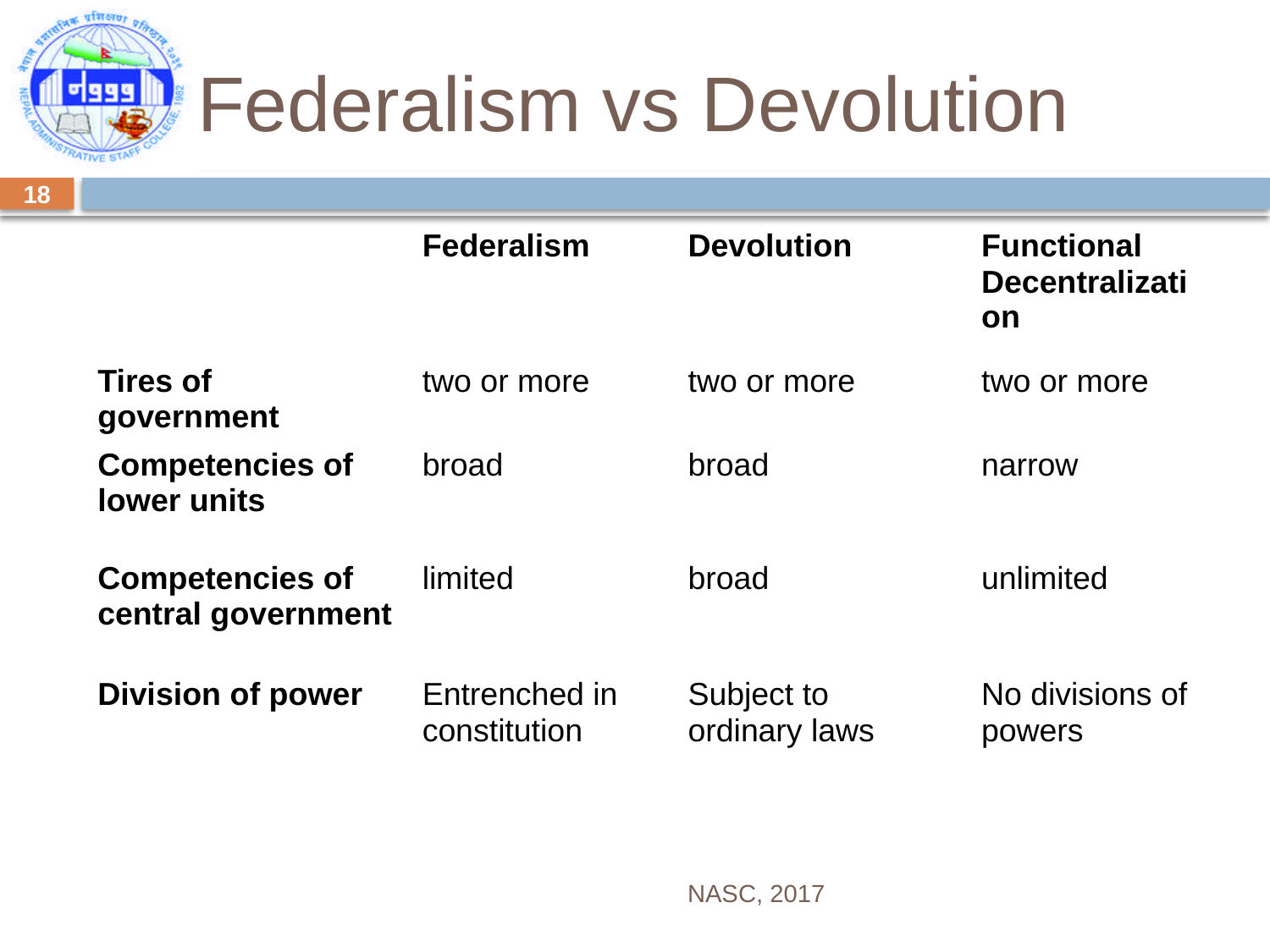

# Federalism vs Devolution
18
|  | Federalism | Devolution | Functional Decentralization |
| --- | --- | --- | --- |
| Tires of government | two or more | two or more | two or more |
| Competencies of lower units | broad | broad | narrow |
| Competencies of central government | limited | broad | unlimited |
| Division of power | Entrenched in constitution | Subject to ordinary laws | No divisions of powers |
NASC, 2017